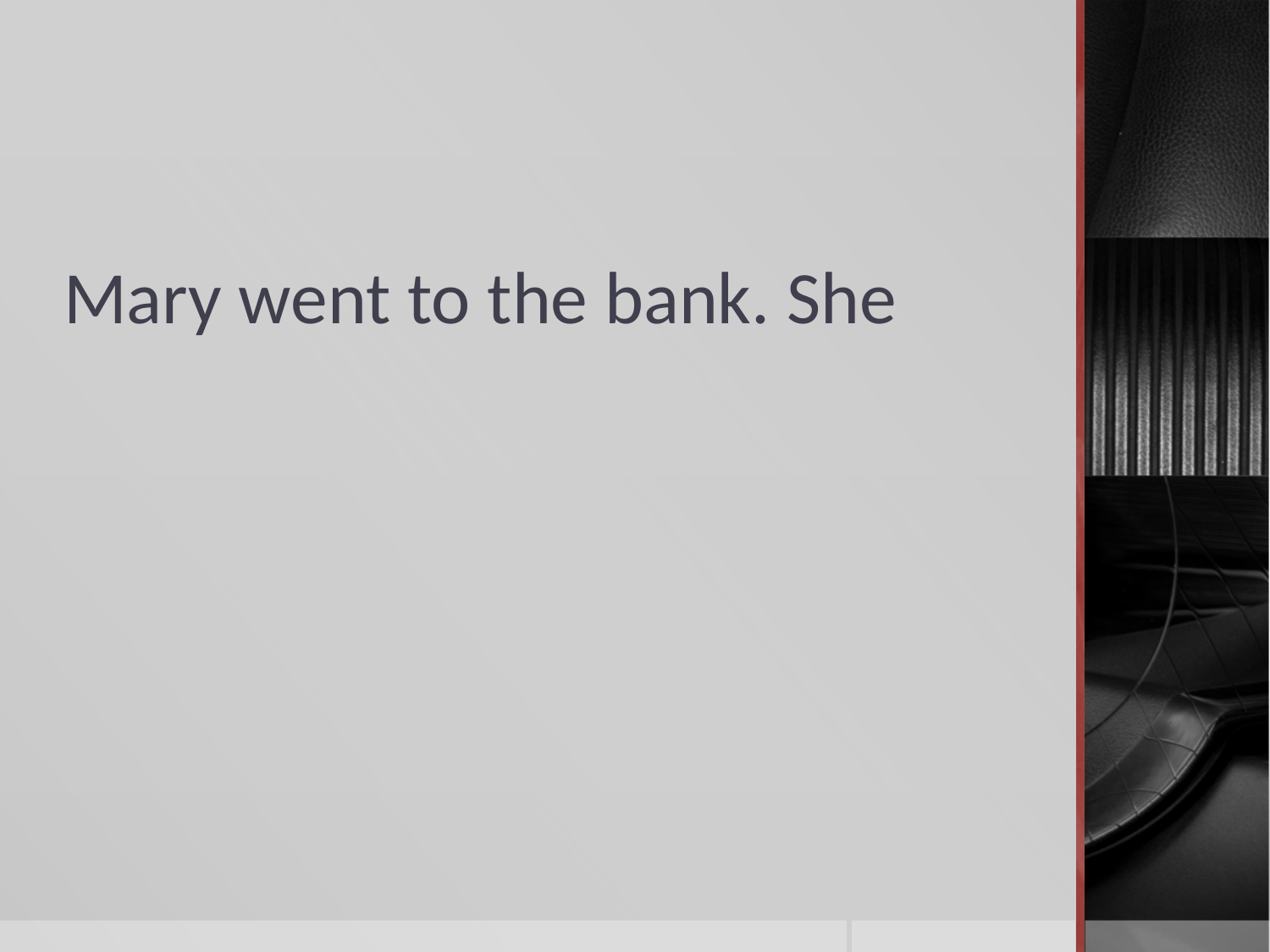

# Mary went to the bank. She